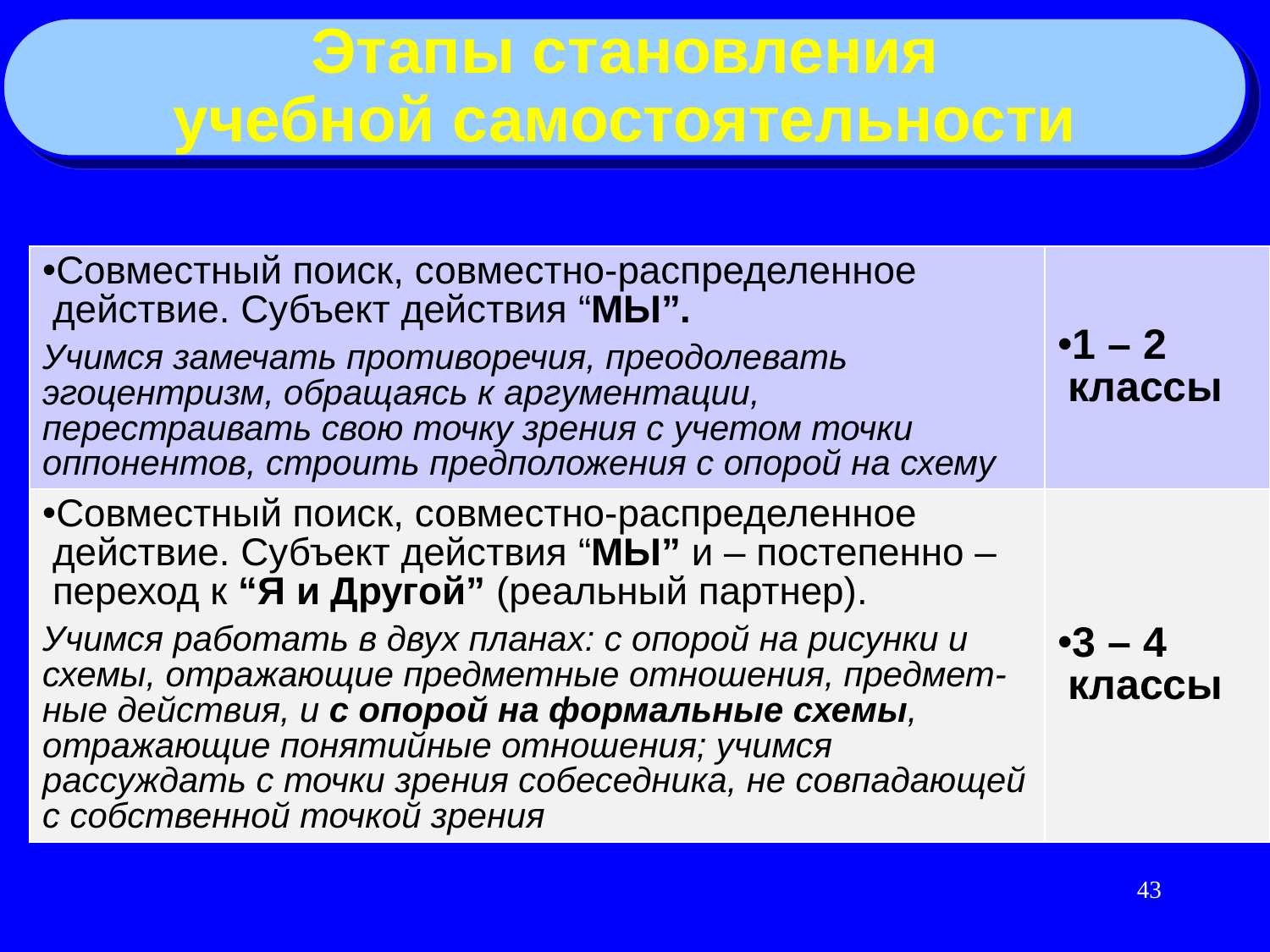

Этапы становления
учебной самостоятельности
| Совместный поиск, совместно-распределенное действие. Субъект действия “МЫ”. Учимся замечать противоречия, преодолевать эгоцентризм, обращаясь к аргументации, перестраивать свою точку зрения с учетом точки оппонентов, строить предположения с опорой на схему | 1 – 2 классы |
| --- | --- |
| Совместный поиск, совместно-распределенное действие. Субъект действия “МЫ” и – постепенно – переход к “Я и Другой” (реальный партнер). Учимся работать в двух планах: с опорой на рисунки и схемы, отражающие предметные отношения, предмет-ные действия, и с опорой на формальные схемы, отражающие понятийные отношения; учимся рассуждать с точки зрения собеседника, не совпадающей с собственной точкой зрения | 3 – 4 классы |
43